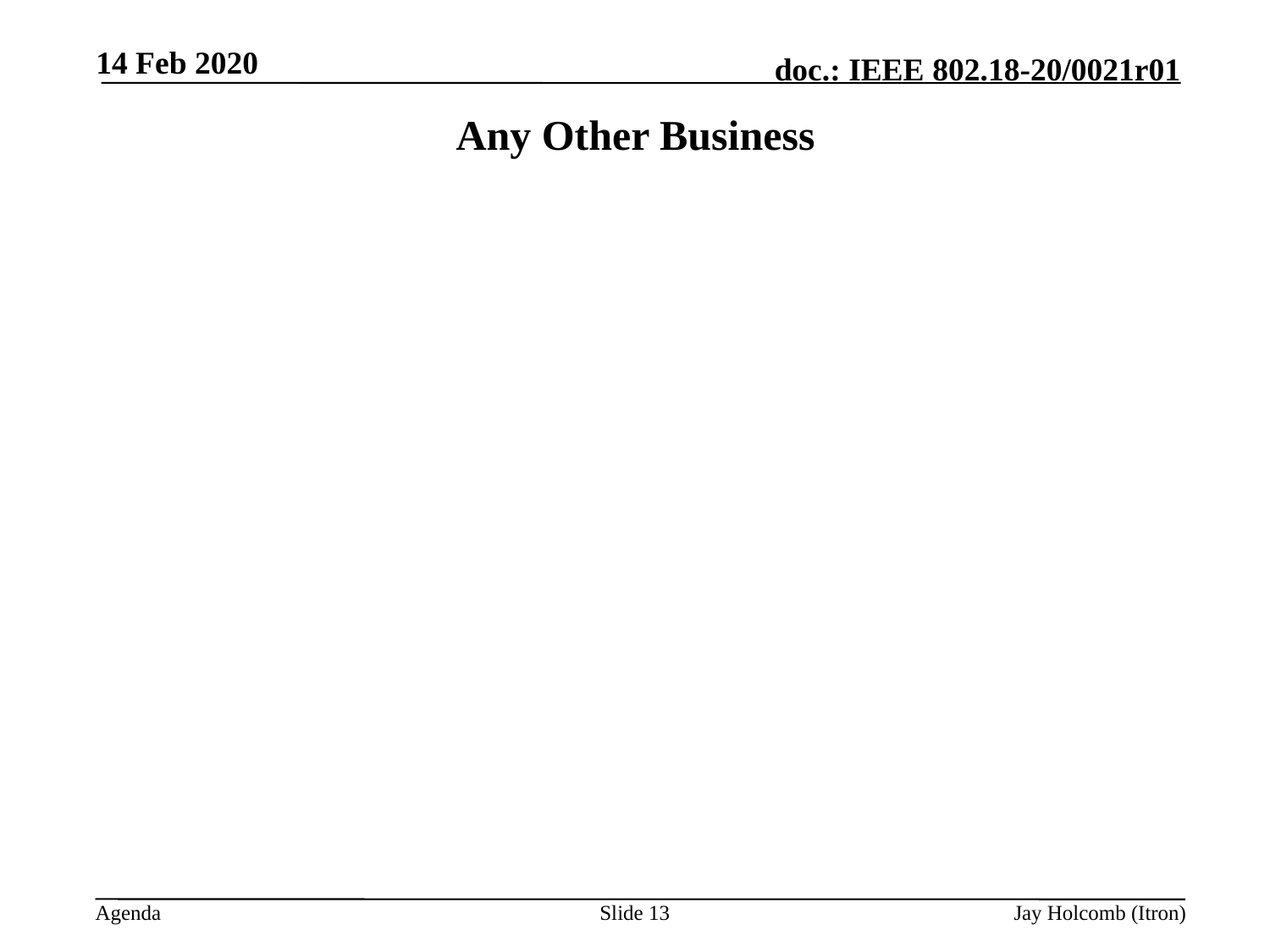

14 Feb 2020
# Any Other Business

Slide 13
Jay Holcomb (Itron)